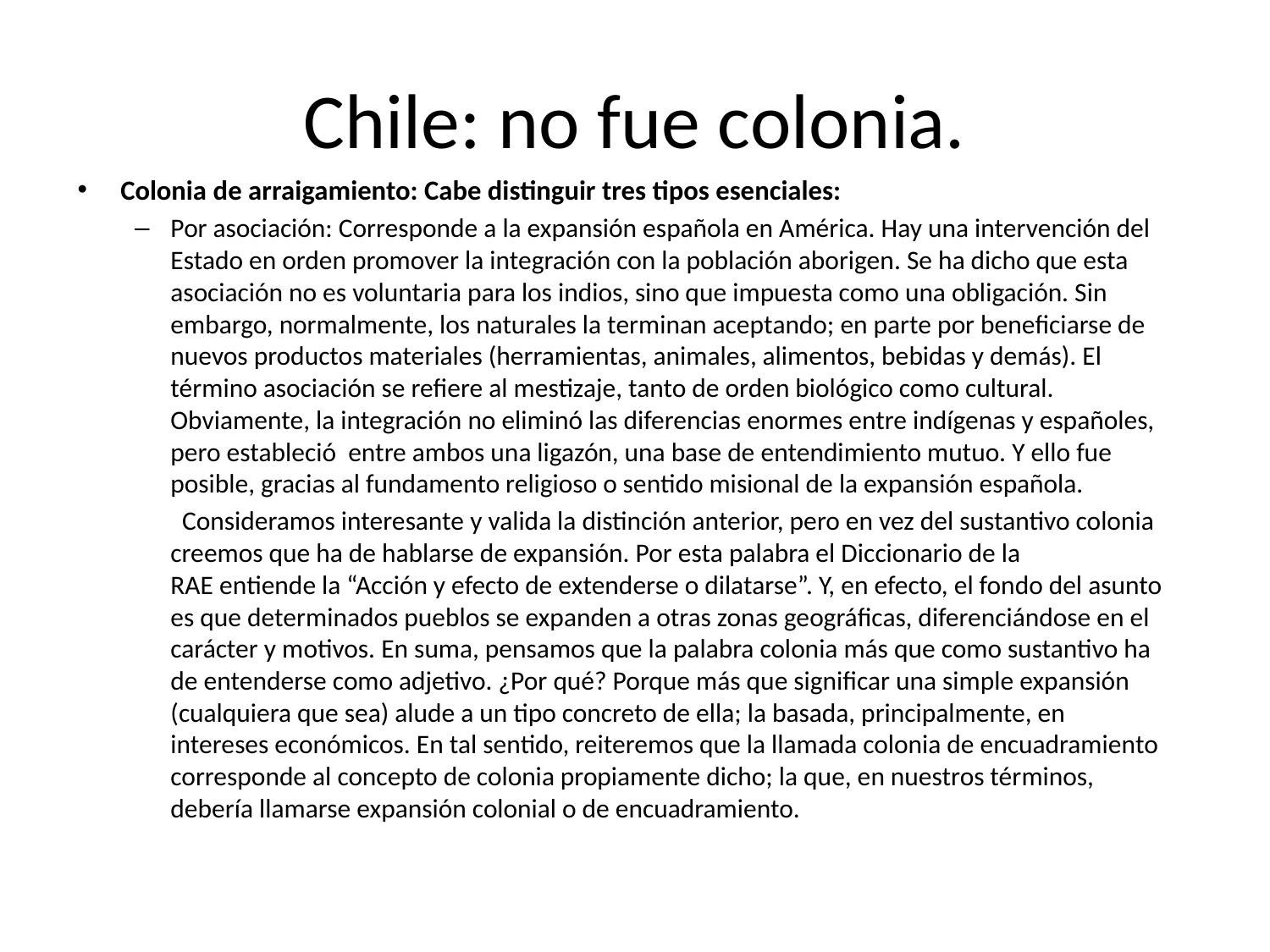

# Chile: no fue colonia.
Colonia de arraigamiento: Cabe distinguir tres tipos esenciales:
Por asociación: Corresponde a la expansión española en América. Hay una intervención del Estado en orden promover la integración con la población aborigen. Se ha dicho que esta asociación no es voluntaria para los indios, sino que impuesta como una obligación. Sin embargo, normalmente, los naturales la terminan aceptando; en parte por beneficiarse de nuevos productos materiales (herramientas, animales, alimentos, bebidas y demás). El término asociación se refiere al mestizaje, tanto de orden biológico como cultural. Obviamente, la integración no eliminó las diferencias enormes entre indígenas y españoles, pero estableció  entre ambos una ligazón, una base de entendimiento mutuo. Y ello fue posible, gracias al fundamento religioso o sentido misional de la expansión española.
        Consideramos interesante y valida la distinción anterior, pero en vez del sustantivo colonia creemos que ha de hablarse de expansión. Por esta palabra el Diccionario de la RAE entiende la “Acción y efecto de extenderse o dilatarse”. Y, en efecto, el fondo del asunto es que determinados pueblos se expanden a otras zonas geográficas, diferenciándose en el carácter y motivos. En suma, pensamos que la palabra colonia más que como sustantivo ha de entenderse como adjetivo. ¿Por qué? Porque más que significar una simple expansión (cualquiera que sea) alude a un tipo concreto de ella; la basada, principalmente, en intereses económicos. En tal sentido, reiteremos que la llamada colonia de encuadramiento corresponde al concepto de colonia propiamente dicho; la que, en nuestros términos, debería llamarse expansión colonial o de encuadramiento.